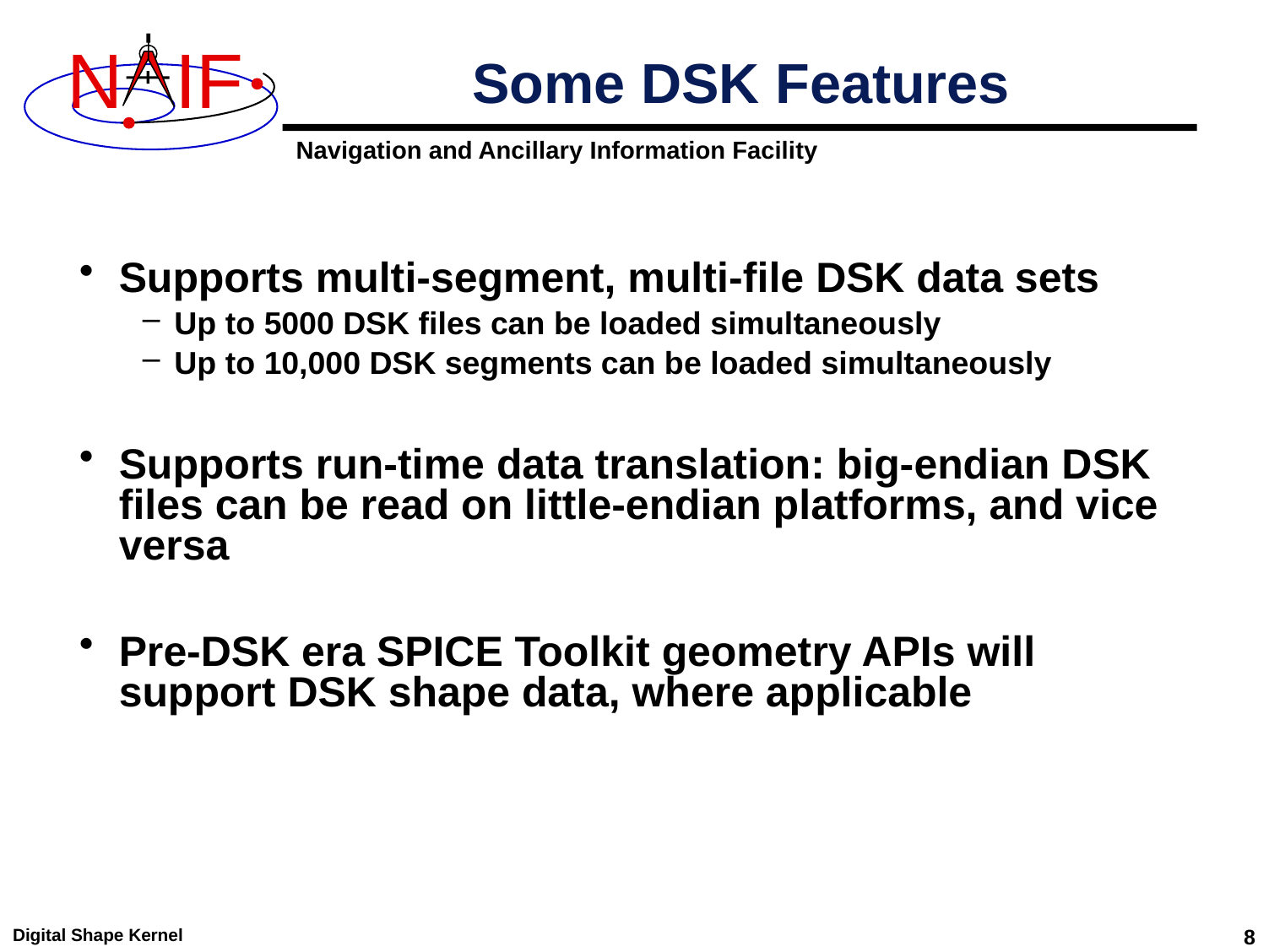

# Some DSK Features
Supports multi-segment, multi-file DSK data sets
Up to 5000 DSK files can be loaded simultaneously
Up to 10,000 DSK segments can be loaded simultaneously

Supports run-time data translation: big-endian DSK files can be read on little-endian platforms, and vice versa

Pre-DSK era SPICE Toolkit geometry APIs will support DSK shape data, where applicable
Digital Shape Kernel
8